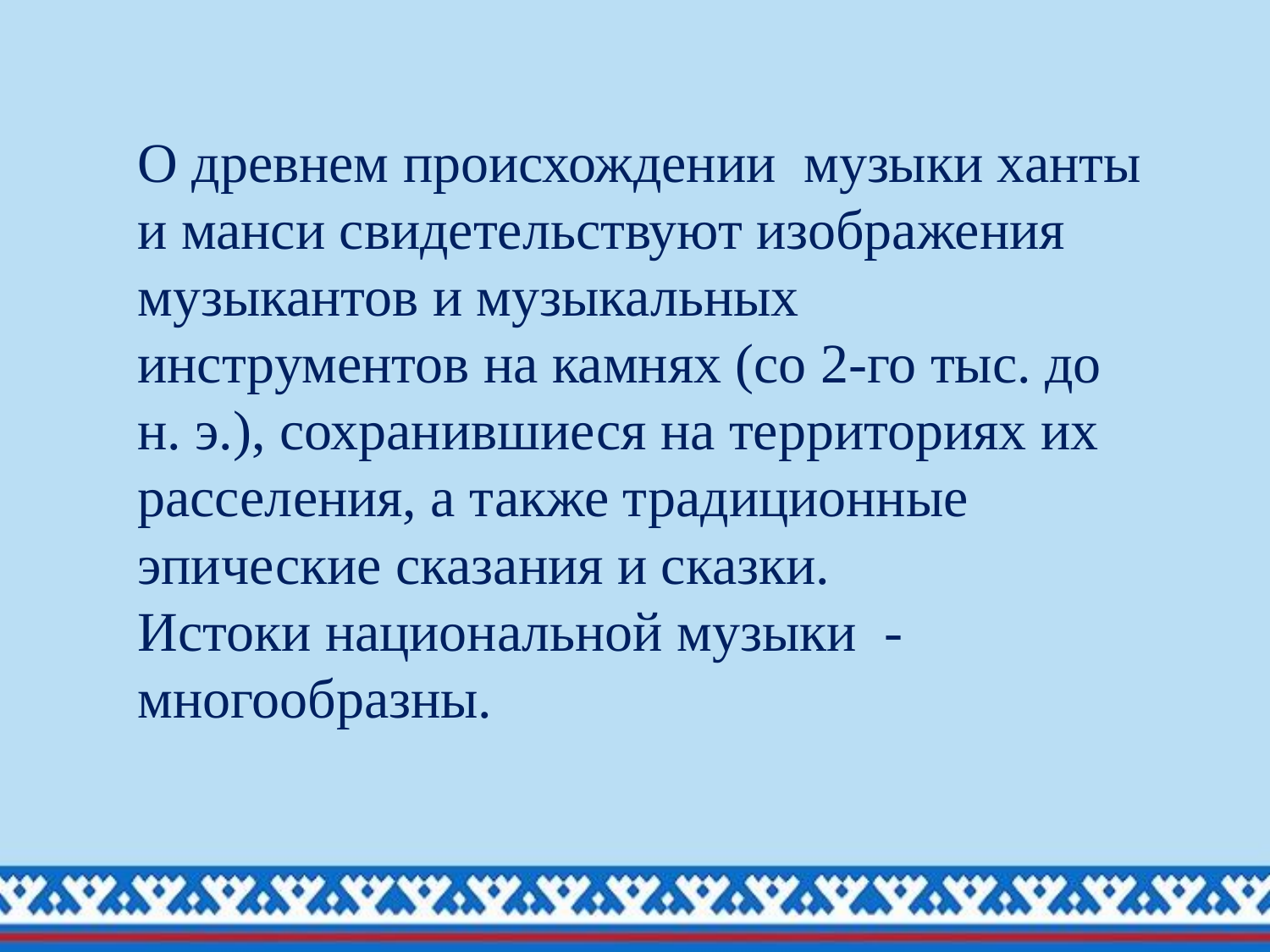

# О древнем происхождении  музыки ханты и манси свидетельствуют изображения музыкантов и музыкальных  инструментов на камнях (со 2-го тыс. до н. э.), сохранившиеся на территориях их расселения, а также традиционные эпические сказания и сказки. Истоки национальной музыки  -  многообразны.